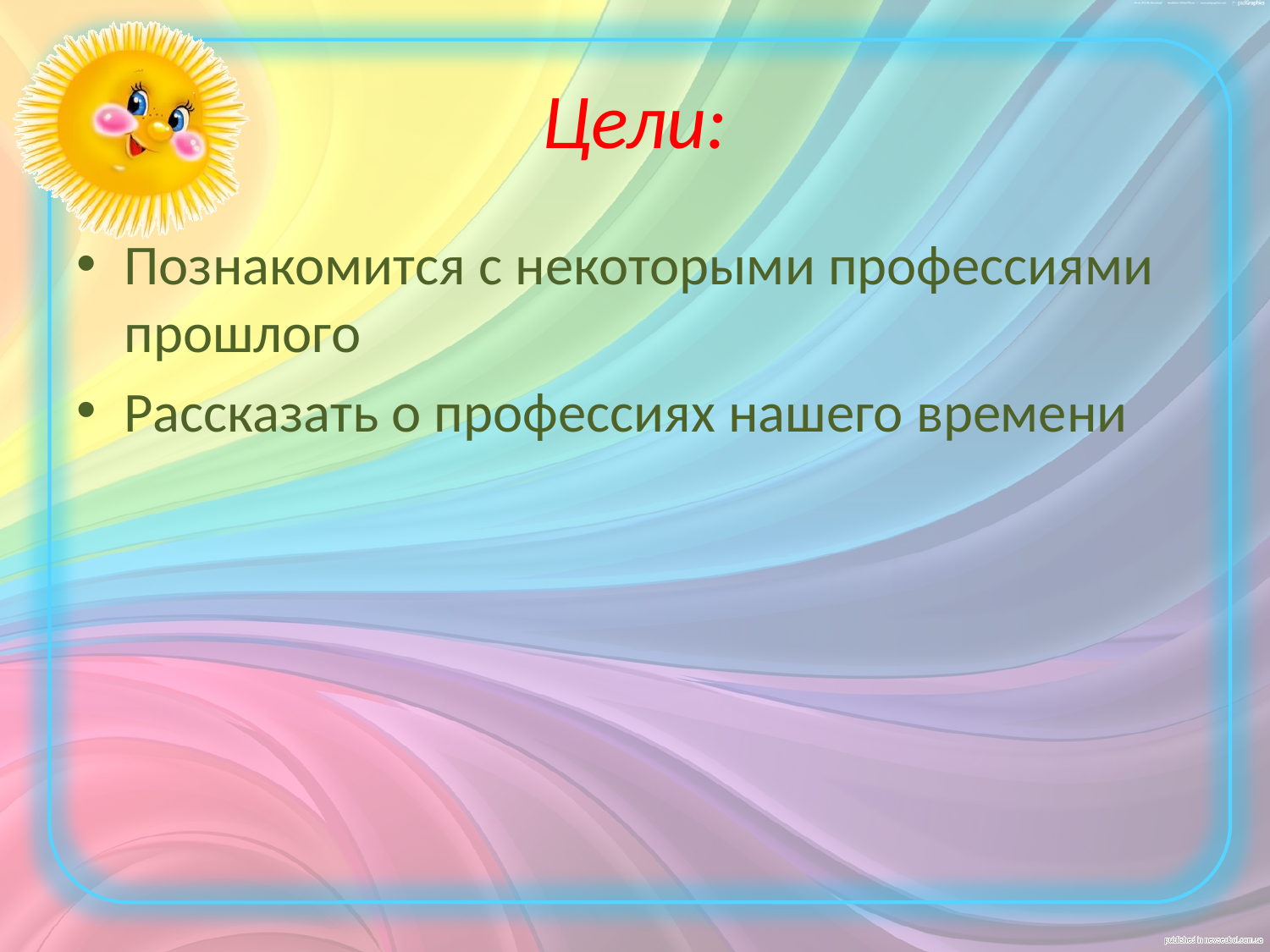

# Цели:
Познакомится с некоторыми профессиями прошлого
Рассказать о профессиях нашего времени